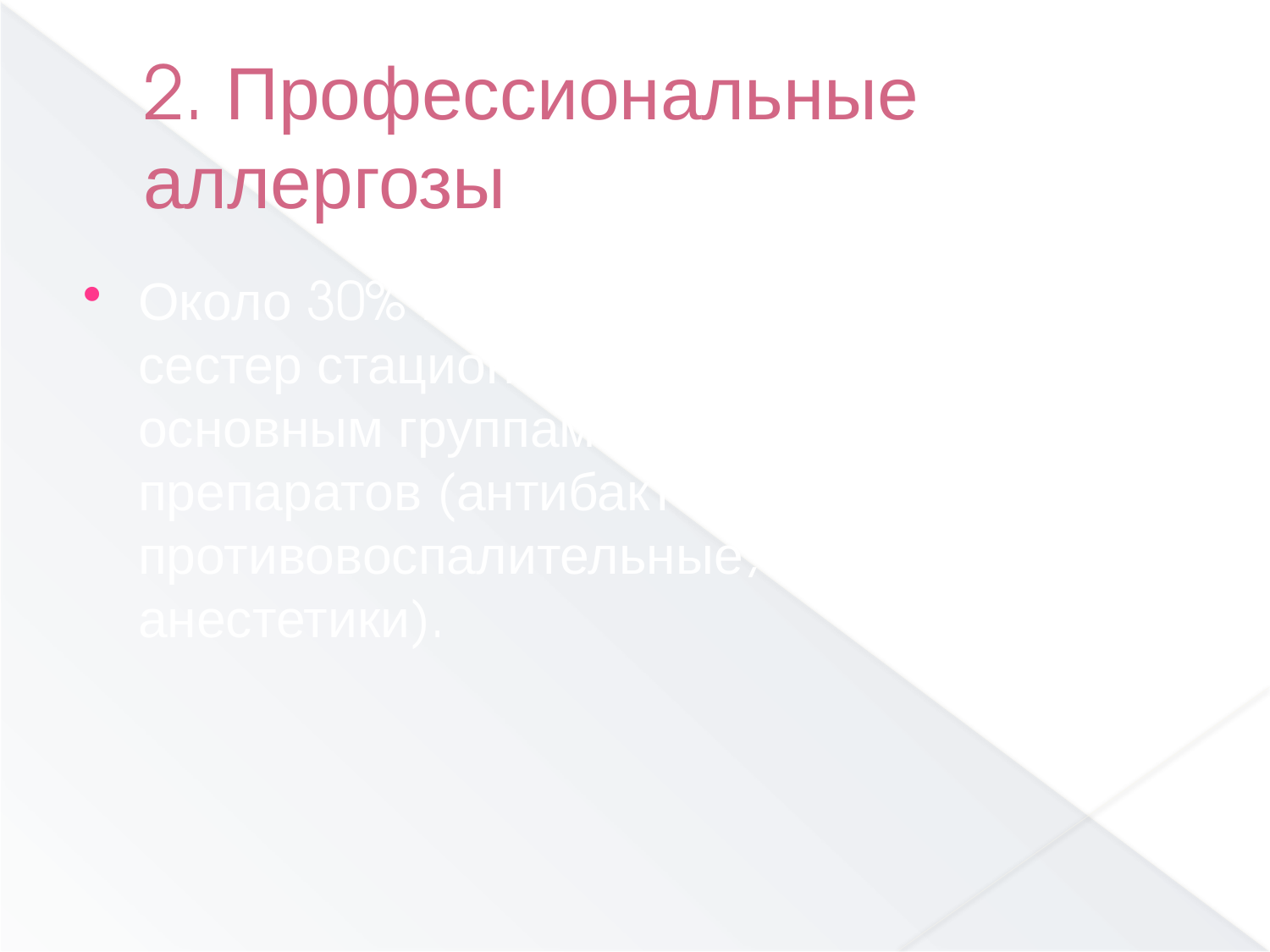

2. Профессиональные аллергозы
Около 30% врачей и 40% медицинских сестер стационаров сенсибилизированы к основным группам лекарственных препаратов (антибактериальные, противовоспалительные, местные анестетики).